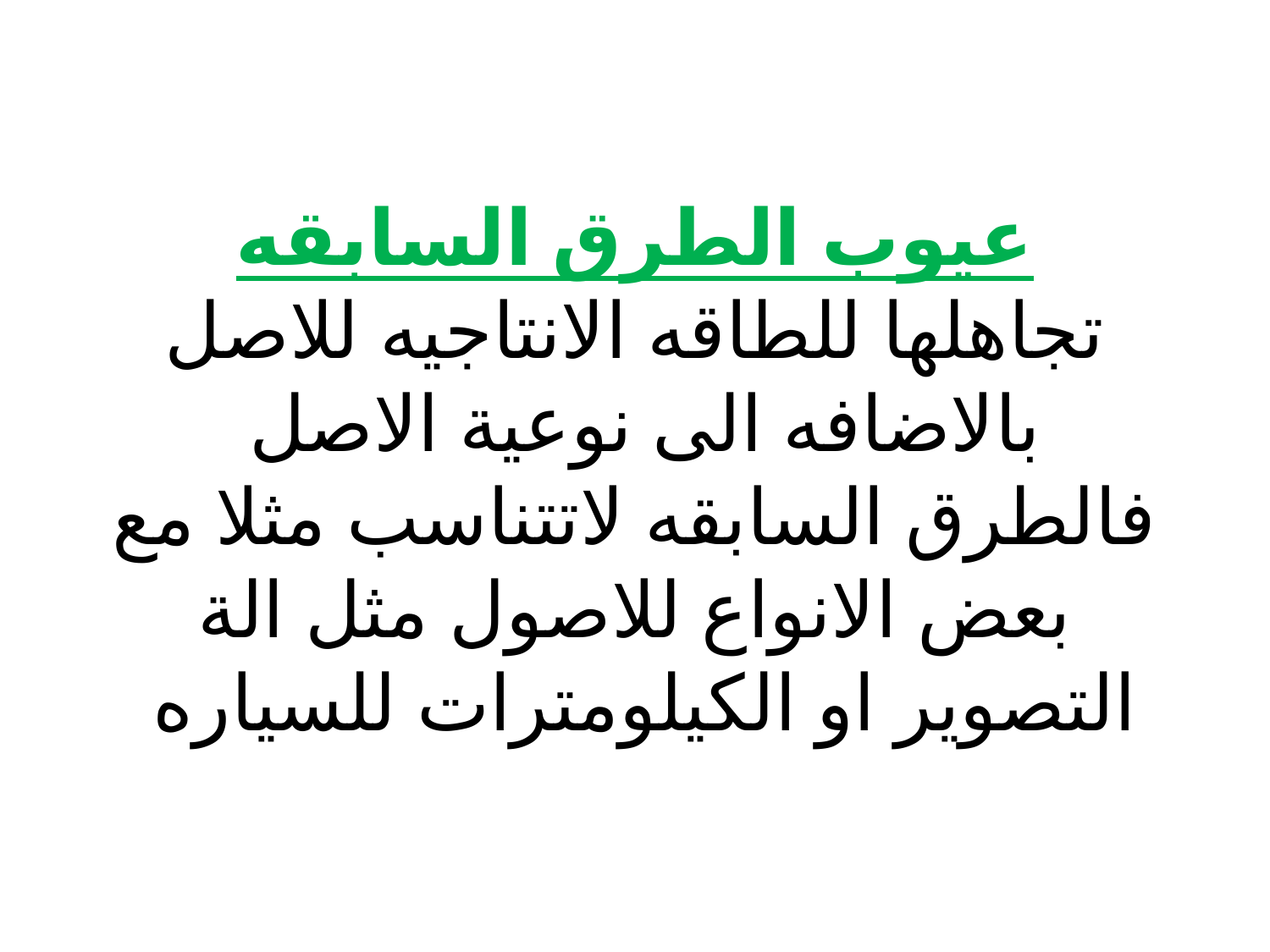

# عيوب الطرق السابقه تجاهلها للطاقه الانتاجيه للاصل بالاضافه الى نوعية الاصل فالطرق السابقه لاتتناسب مثلا مع بعض الانواع للاصول مثل الة التصوير او الكيلومترات للسياره